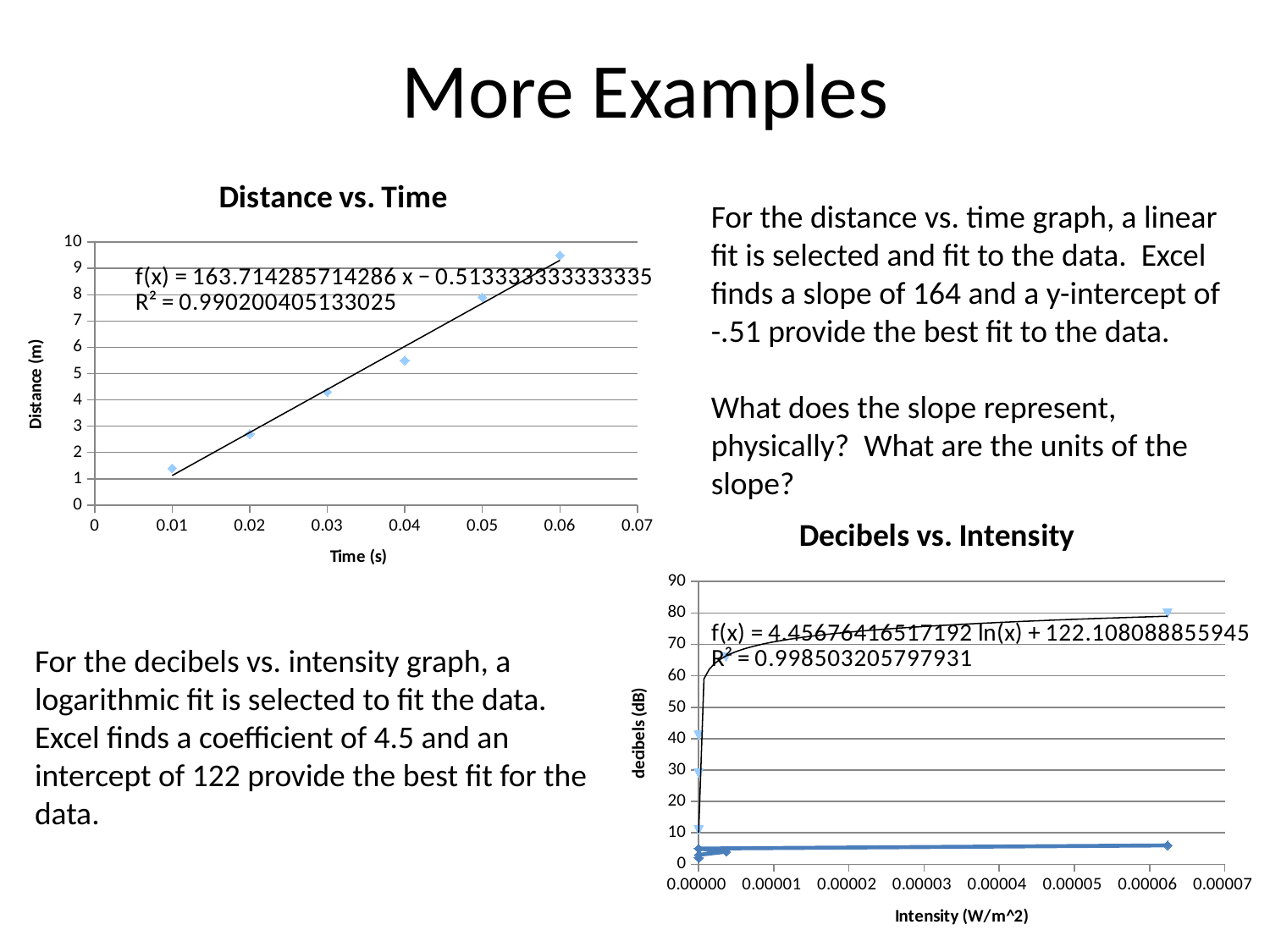

# More Examples

### Chart: Distance vs. Time

| Category | Distance (m) |
|---|---|
For the distance vs. time graph, a linear fit is selected and fit to the data.  Excel finds a slope of 164 and a y-intercept of -.51 provide the best fit to the data.

What does the slope represent, physically?  What are the units of the slope?

### Chart: Decibels vs. Intensity

| Category |  | decibels (dB) |
|---|---|---|
For the decibels vs. intensity graph, a logarithmic fit is selected to fit the data.  Excel finds a coefficient of 4.5 and an intercept of 122 provide the best fit for the data.